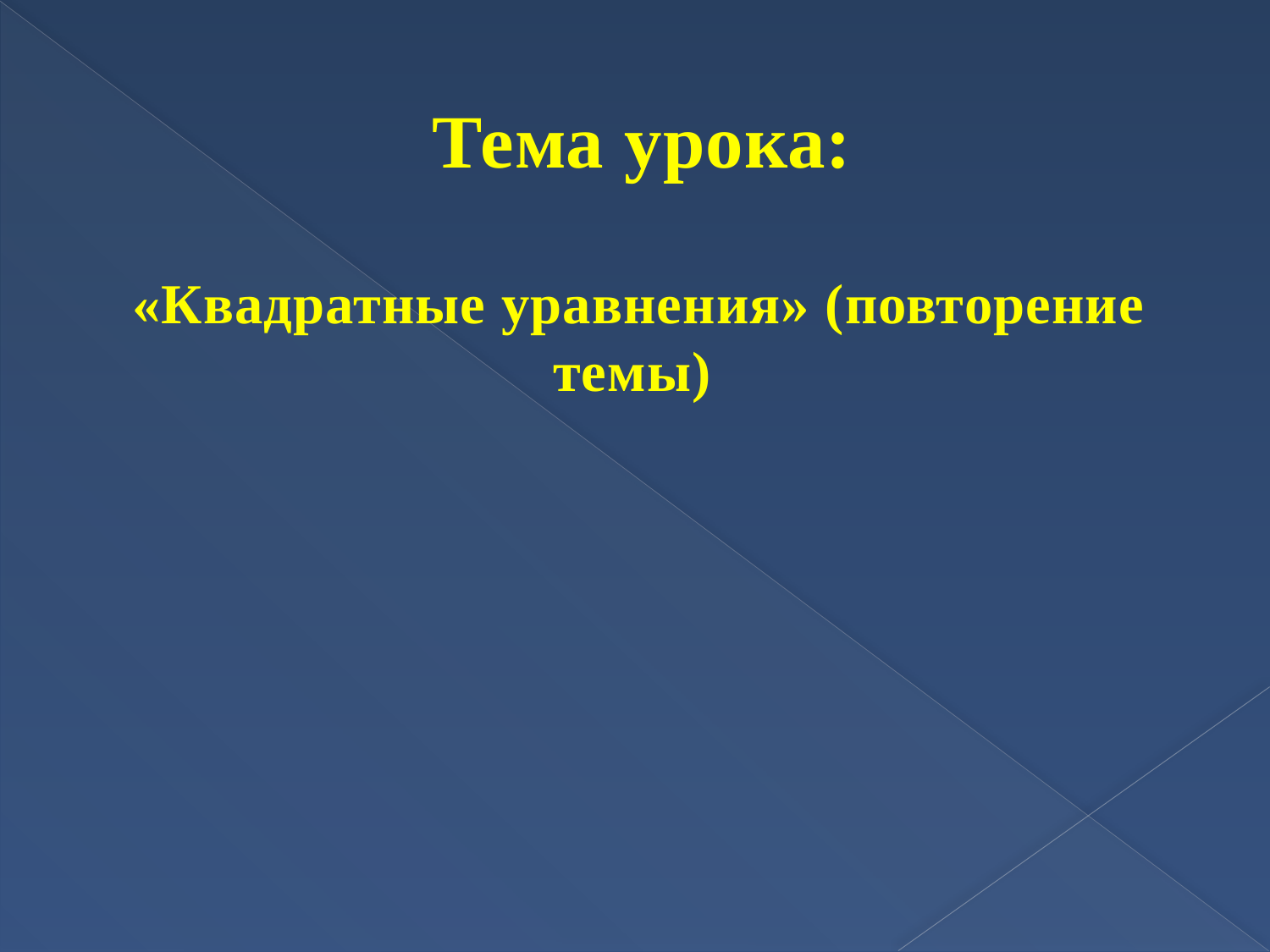

# Тема урока:
«Квадратные уравнения» (повторение темы)